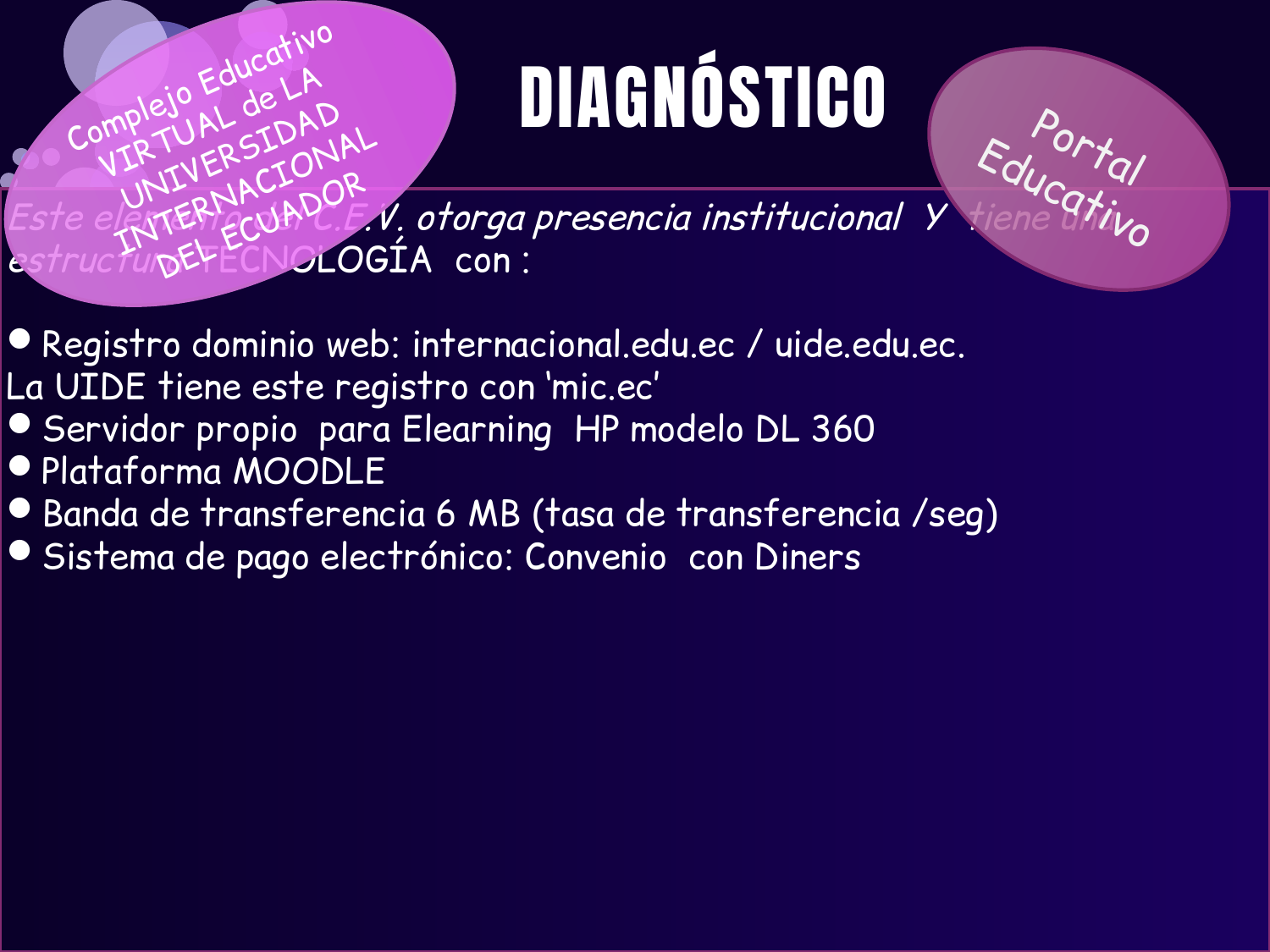

Complejo Educativo VIRTUAL de LA  UNIVERSIDAD INTERNACIONAL DEL ECUADOR
# DIAGNÓSTICO
Portal Educativo
Este elemento del C.E.V. otorga presencia institucional  Y  tiene una estructura TECNOLOGÍA  con :

Registro dominio web: internacional.edu.ec / uide.edu.ec.
La UIDE tiene este registro con ‘mic.ec’
Servidor propio  para Elearning  HP modelo DL 360
Plataforma MOODLE
Banda de transferencia 6 MB (tasa de transferencia /seg)
Sistema de pago electrónico: Convenio  con Diners